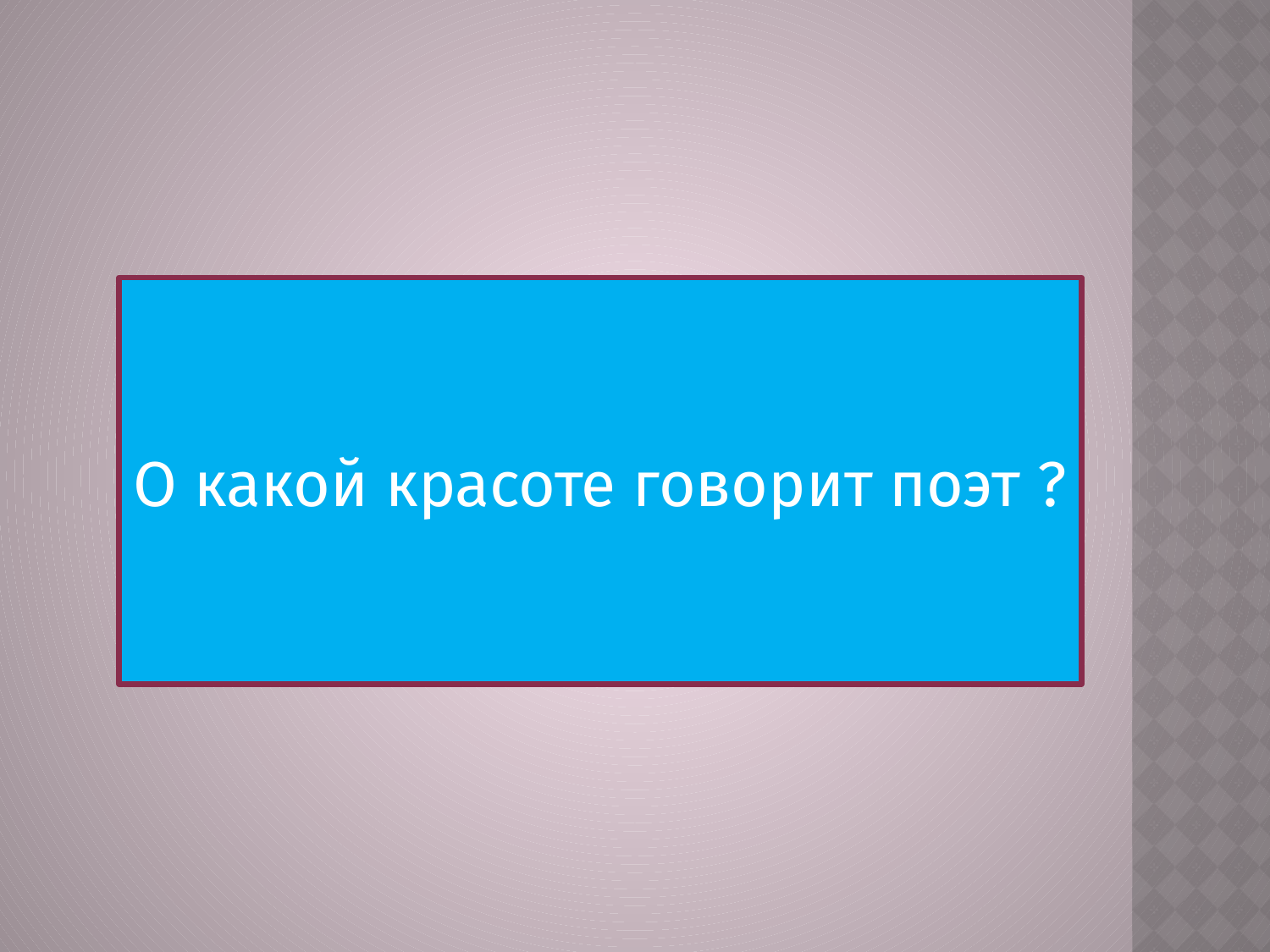

#

О какой красоте говорит поэт ?